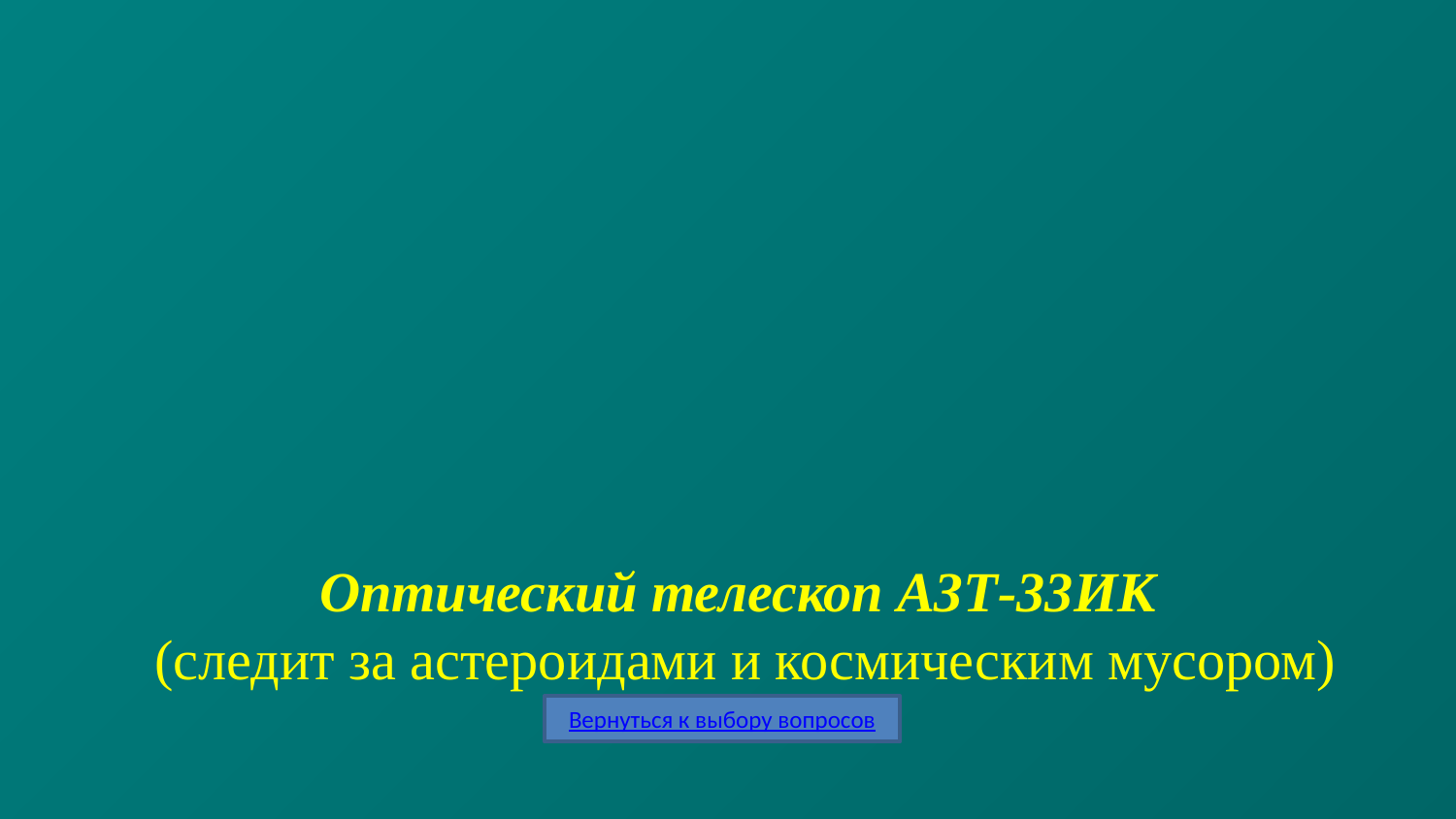

# Оптический телескоп АЗТ-33ИК  (следит за астероидами и космическим мусором)